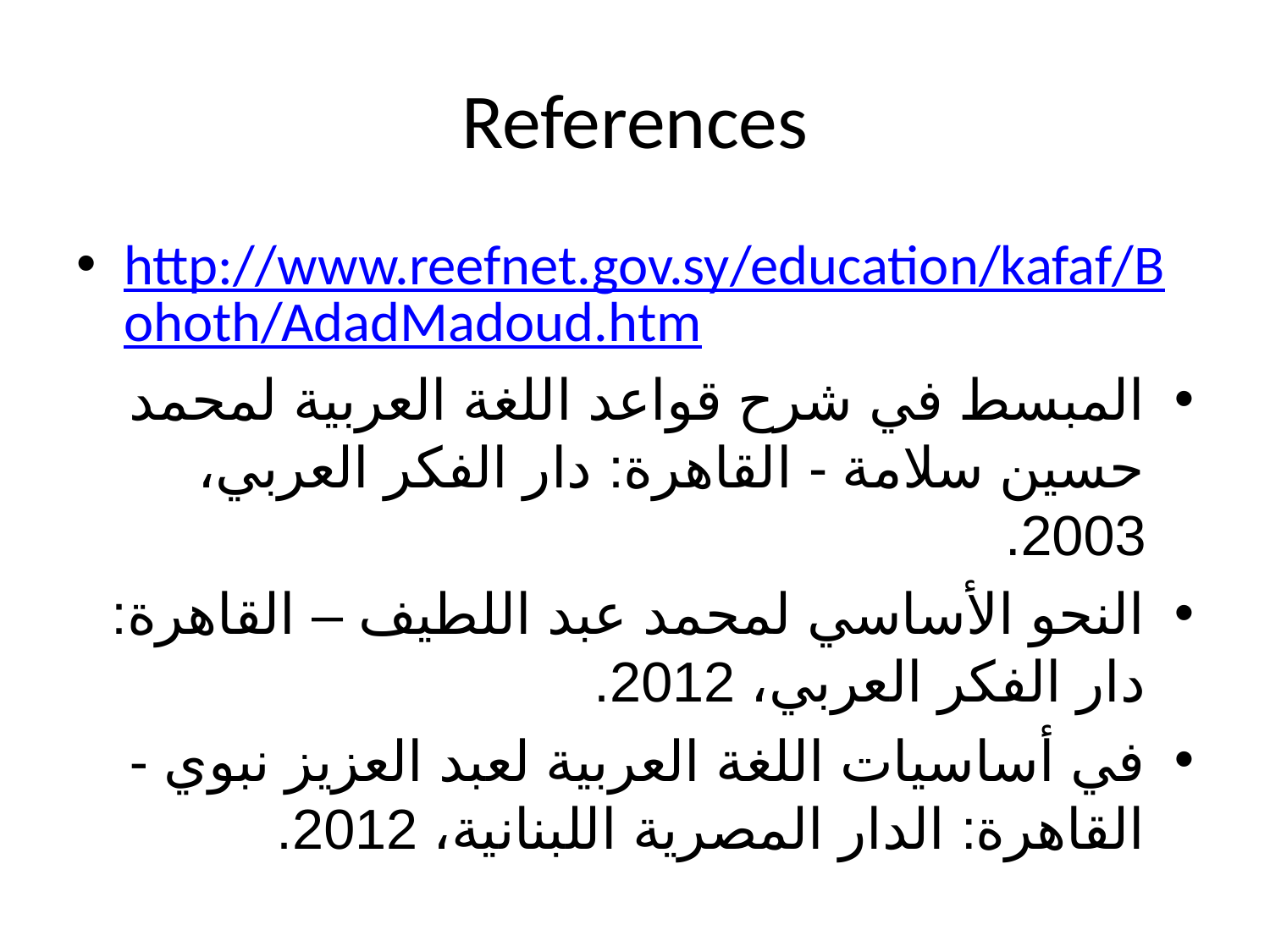

# References
http://www.reefnet.gov.sy/education/kafaf/Bohoth/AdadMadoud.htm
المبسط في شرح قواعد اللغة العربية لمحمد حسين سلامة - القاهرة: دار الفكر العربي، 2003.
النحو الأساسي لمحمد عبد اللطيف – القاهرة: دار الفكر العربي، 2012.
في أساسيات اللغة العربية لعبد العزيز نبوي - القاهرة: الدار المصرية اللبنانية، 2012.